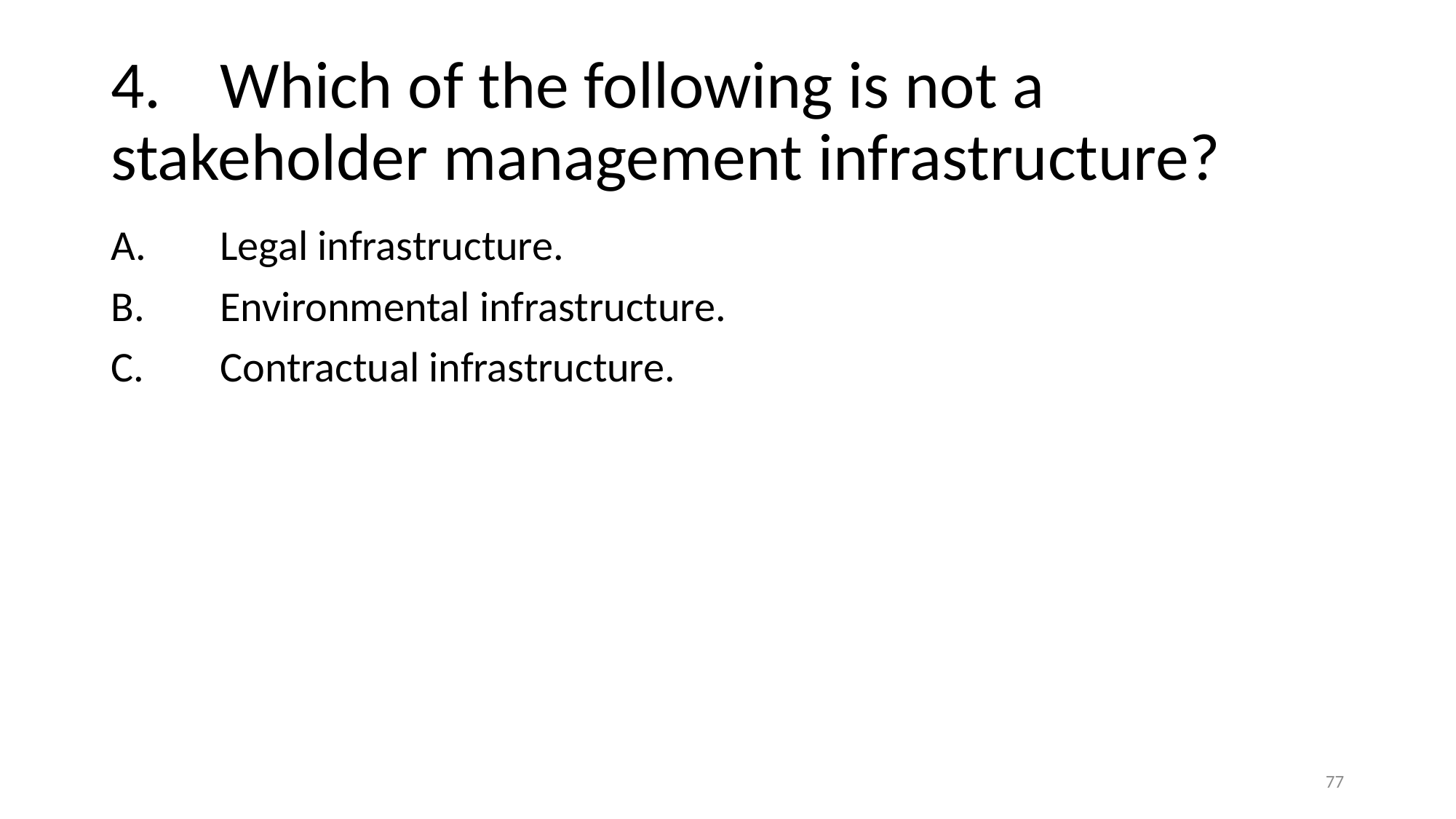

# 4.	Which of the following is not a stakeholder management infrastructure?
A.	Legal infrastructure.
B.	Environmental infrastructure.
C.	Contractual infrastructure.
77